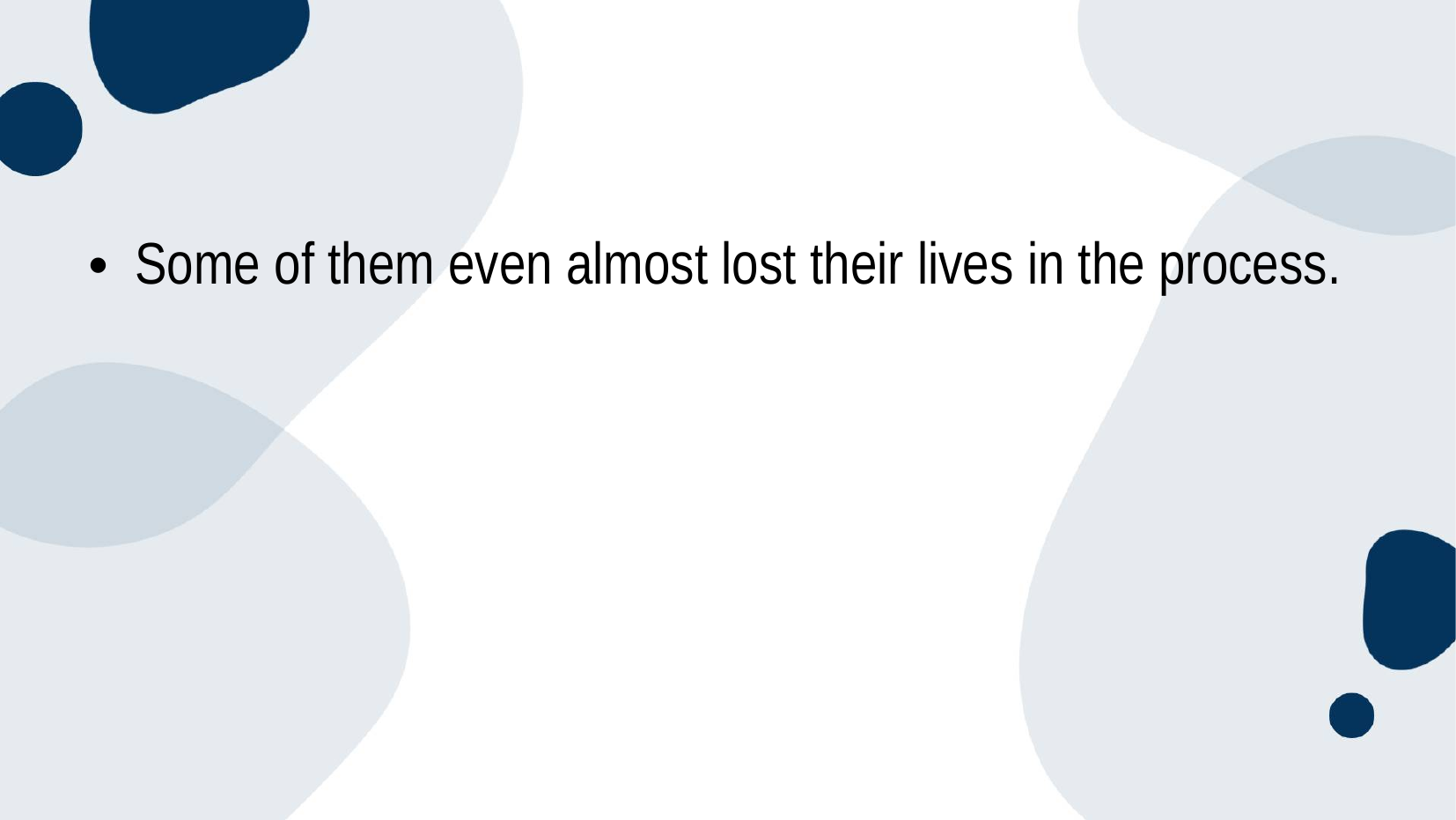

#
Some of them even almost lost their lives in the process.